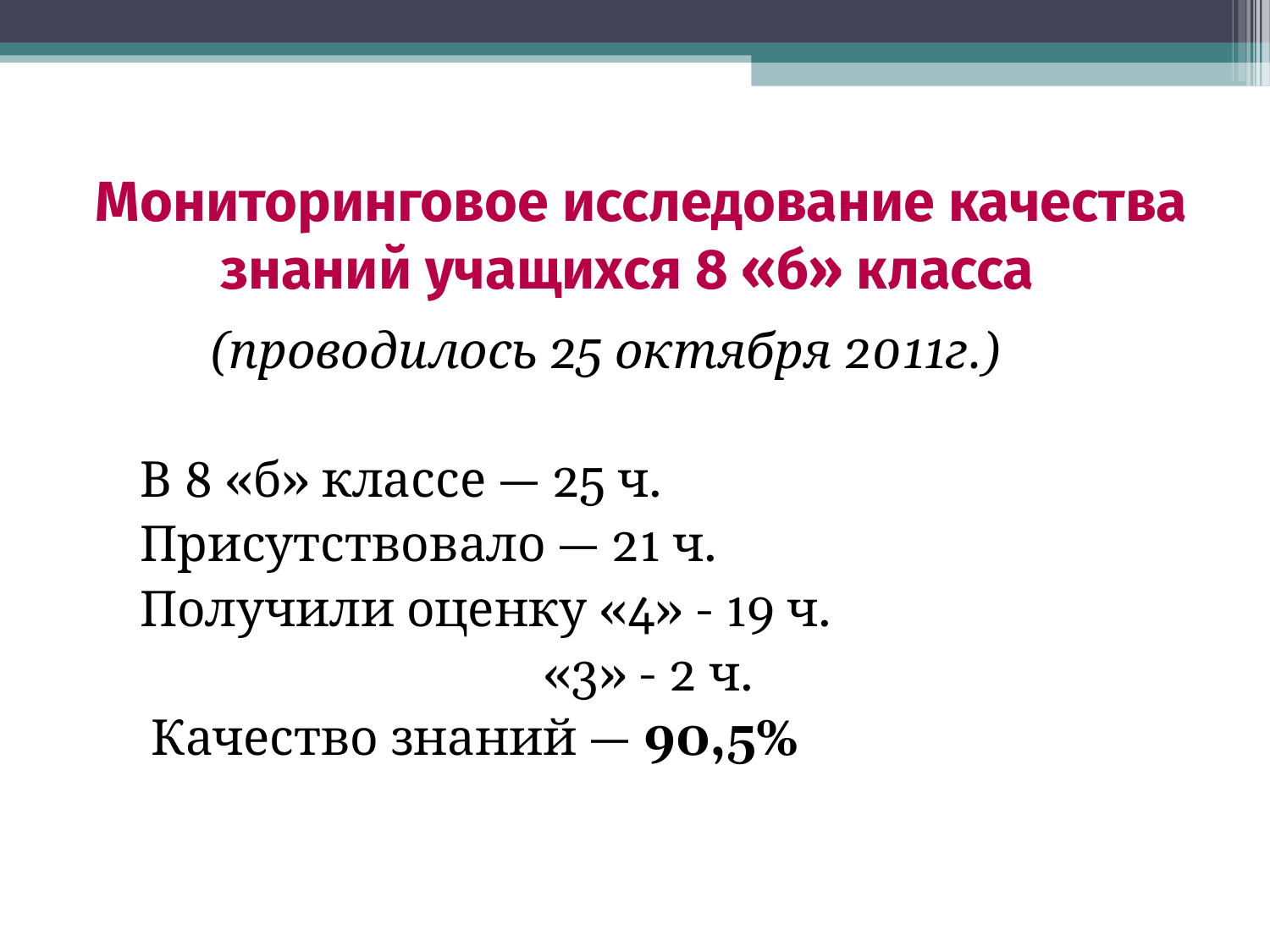

Мониторинговое исследование качества знаний учащихся 8 «б» класса
          (проводилось 25 октября 2011г.)

    В 8 «б» классе — 25 ч.
    Присутствовало — 21 ч.
    Получили оценку «4» - 19 ч.
                                      «3» - 2 ч.
     Качество знаний — 90,5%